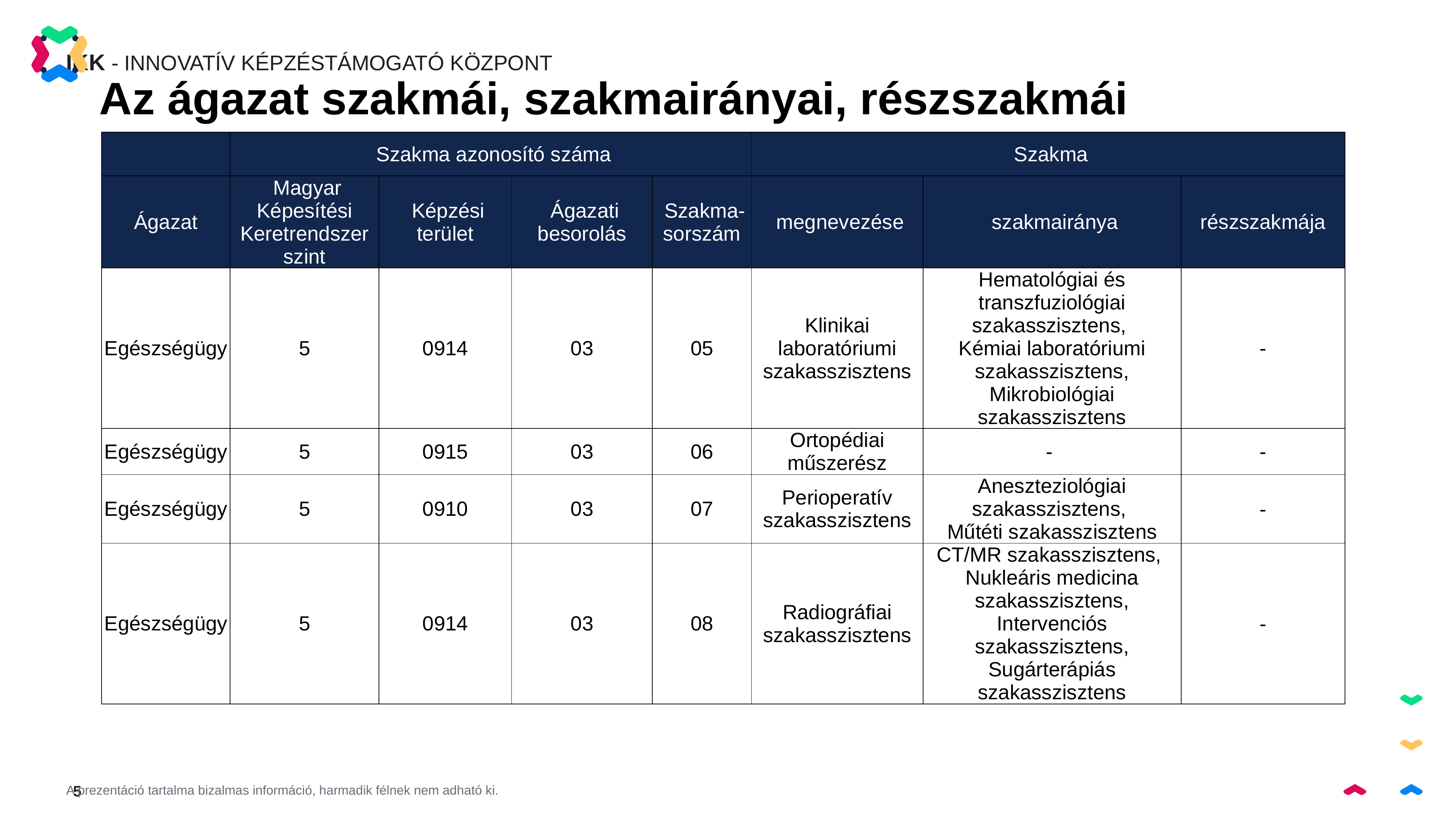

Az ágazat szakmái, szakmairányai, részszakmái
|  | Szakma azonosító száma |  |  |  | Szakma |  |  |
| --- | --- | --- | --- | --- | --- | --- | --- |
| Ágazat | Magyar Képesítési Keretrendszer szint | Képzési terület | Ágazati besorolás | Szakma-sorszám | megnevezése | szakmairánya | részszakmája |
| Egészségügy | 5 | 0914 | 03 | 05 | Klinikai laboratóriumi szakasszisztens | Hematológiai és transzfuziológiai szakasszisztens, Kémiai laboratóriumi szakasszisztens, Mikrobiológiai szakasszisztens | - |
| Egészségügy | 5 | 0915 | 03 | 06 | Ortopédiai műszerész | - | - |
| Egészségügy | 5 | 0910 | 03 | 07 | Perioperatív szakasszisztens | Aneszteziológiai szakasszisztens, Műtéti szakasszisztens | - |
| Egészségügy | 5 | 0914 | 03 | 08 | Radiográfiai szakasszisztens | CT/MR szakasszisztens, Nukleáris medicina szakasszisztens, Intervenciós szakasszisztens, Sugárterápiás szakasszisztens | - |